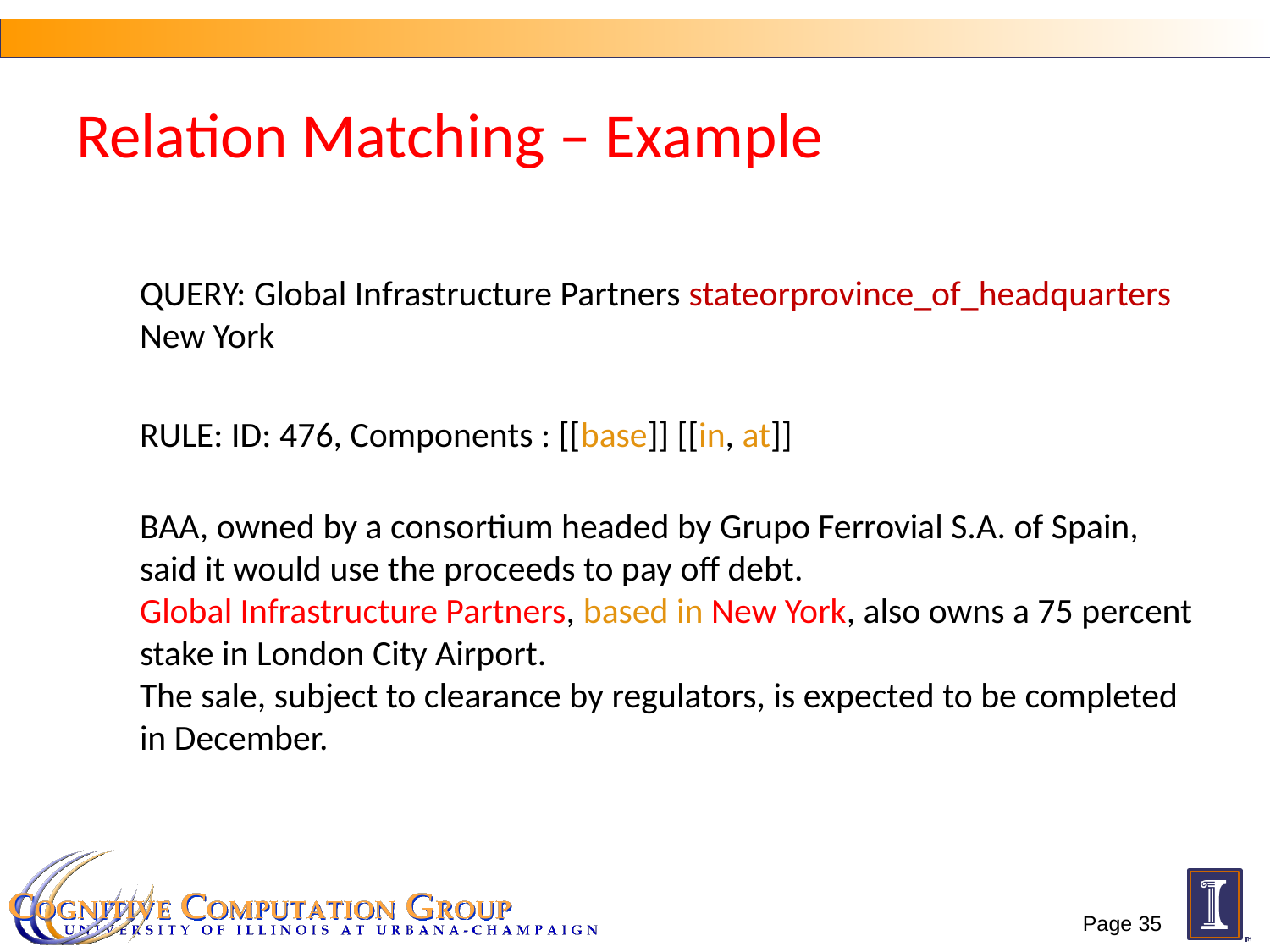

# Relation Matching – Example
QUERY: Global Infrastructure Partners stateorprovince_of_headquarters
New York

RULE: ID: 476, Components : [[base]] [[in, at]]
BAA, owned by a consortium headed by Grupo Ferrovial S.A. of Spain, said it would use the proceeds to pay off debt.
Global Infrastructure Partners, based in New York, also owns a 75 percent stake in London City Airport.
The sale, subject to clearance by regulators, is expected to be completed in December.
Page 35